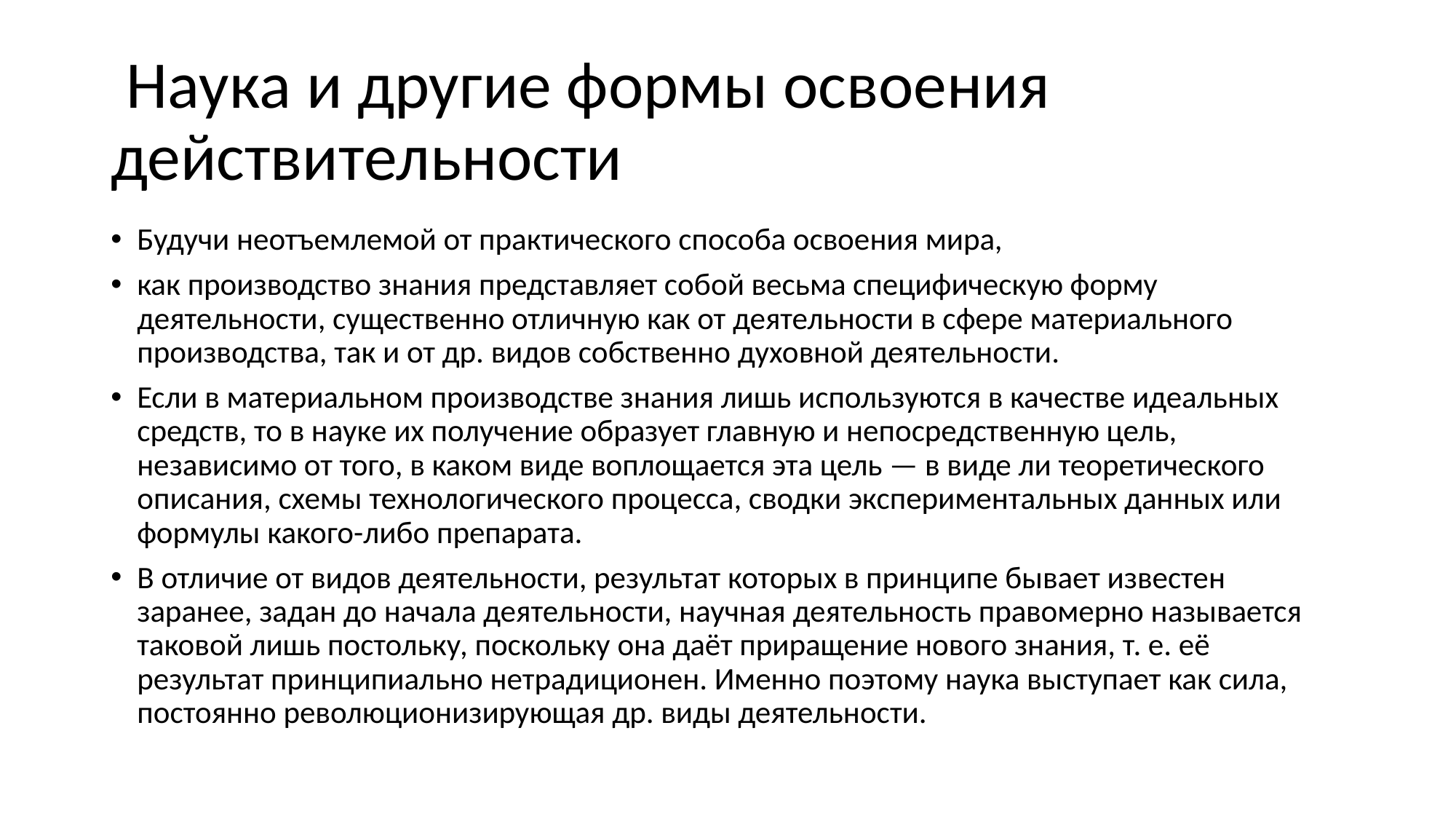

# Наука и другие формы освоения действительности
Будучи неотъемлемой от практического способа освоения мира,
как производство знания представляет собой весьма специфическую форму деятельности, существенно отличную как от деятельности в сфере материального производства, так и от др. видов собственно духовной деятельности.
Если в материальном производстве знания лишь используются в качестве идеальных средств, то в науке их получение образует главную и непосредственную цель, независимо от того, в каком виде воплощается эта цель — в виде ли теоретического описания, схемы технологического процесса, сводки экспериментальных данных или формулы какого-либо препарата.
В отличие от видов деятельности, результат которых в принципе бывает известен заранее, задан до начала деятельности, научная деятельность правомерно называется таковой лишь постольку, поскольку она даёт приращение нового знания, т. е. её результат принципиально нетрадиционен. Именно поэтому наука выступает как сила, постоянно революционизирующая др. виды деятельности.